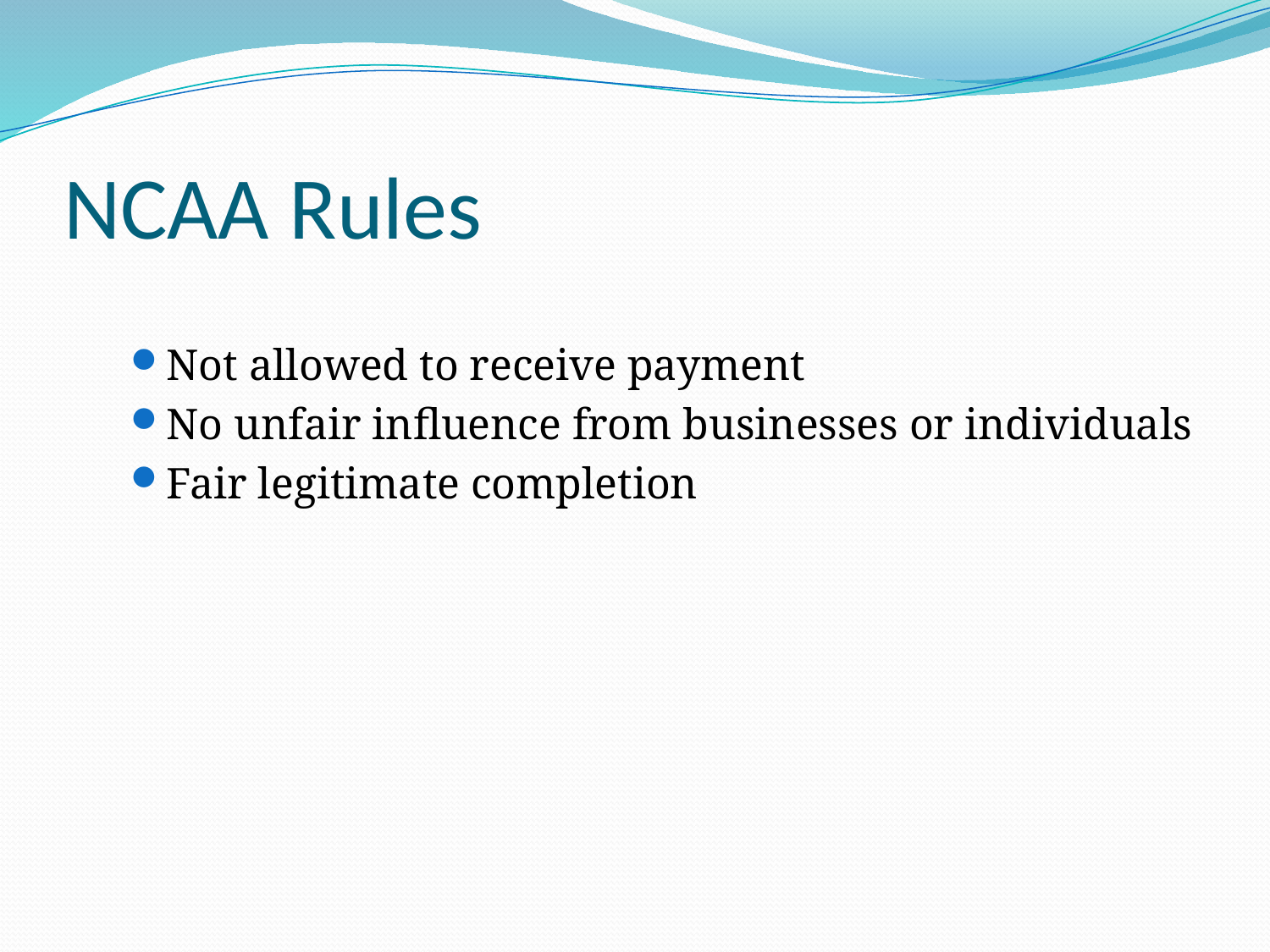

# NCAA Rules

Not allowed to receive payment
No unfair influence from businesses or individuals
Fair legitimate completion